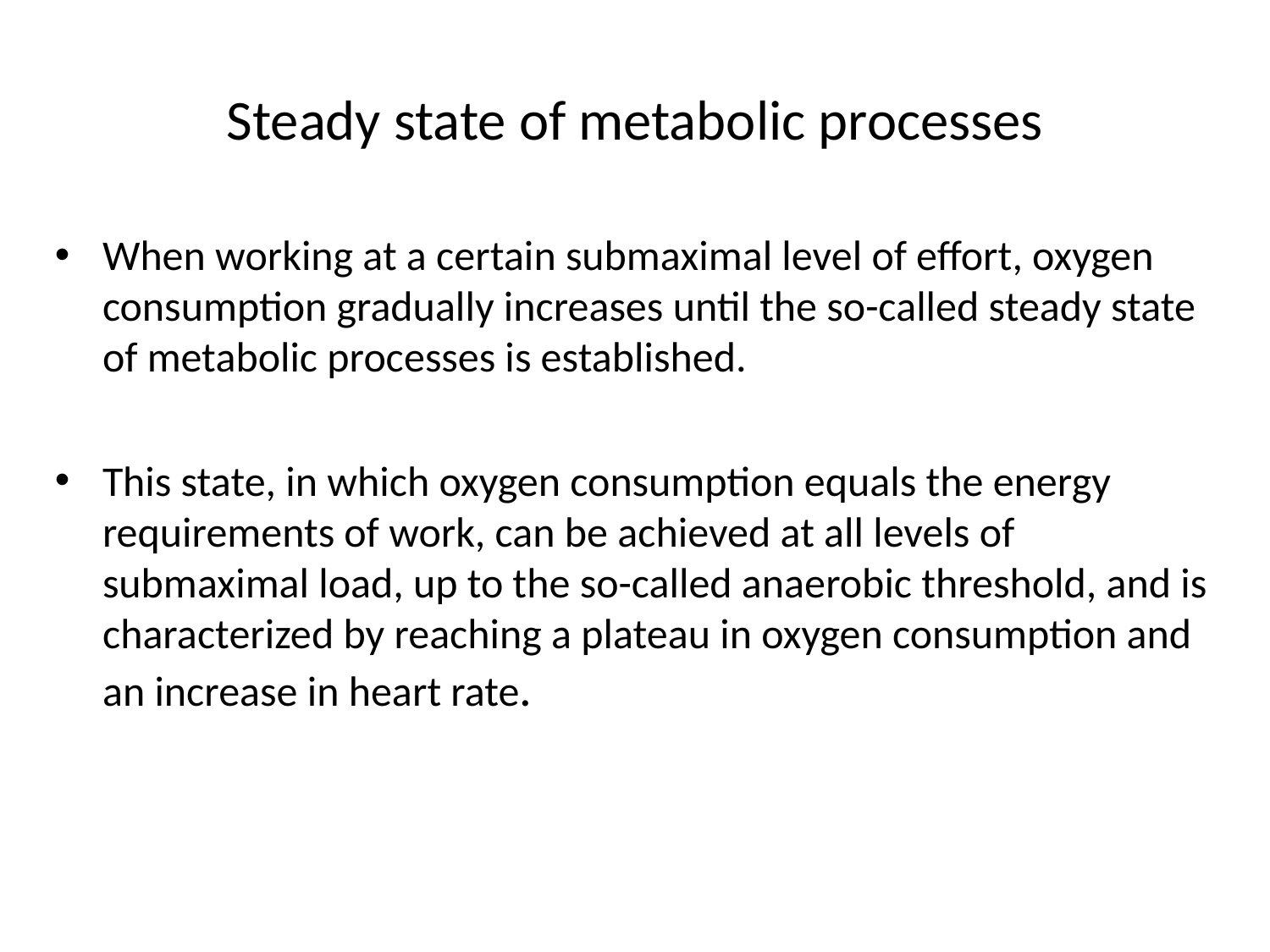

Steady state of metabolic processes
When working at a certain submaximal level of effort, oxygen consumption gradually increases until the so-called steady state of metabolic processes is established.

This state, in which oxygen consumption equals the energy requirements of work, can be achieved at all levels of submaximal load, up to the so-called anaerobic threshold, and is characterized by reaching a plateau in oxygen consumption and an increase in heart rate.